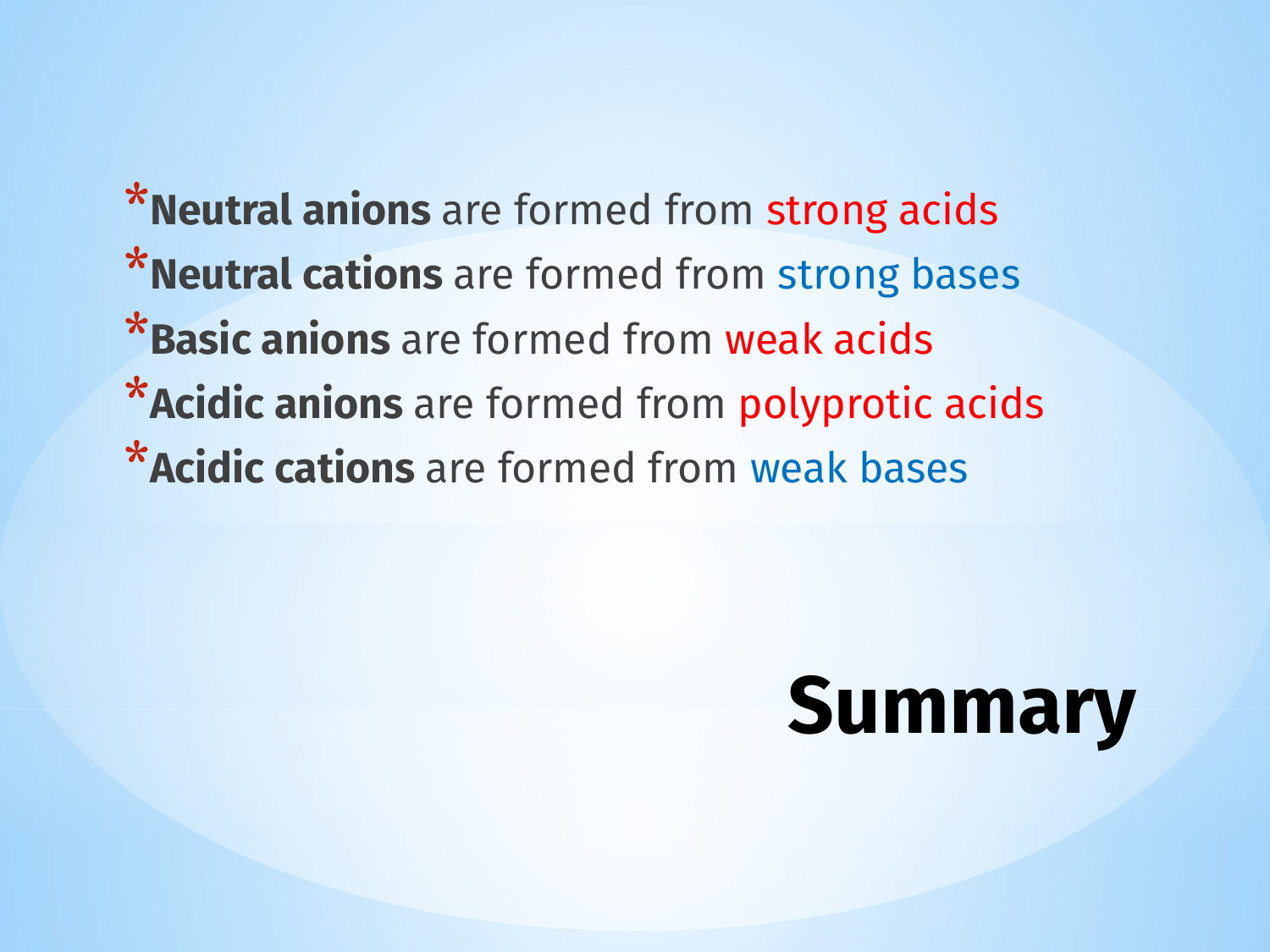

Neutral anions are formed from strong acids
Neutral cations are formed from strong bases
Basic anions are formed from weak acids
Acidic anions are formed from polyprotic acids
Acidic cations are formed from weak bases
# Summary